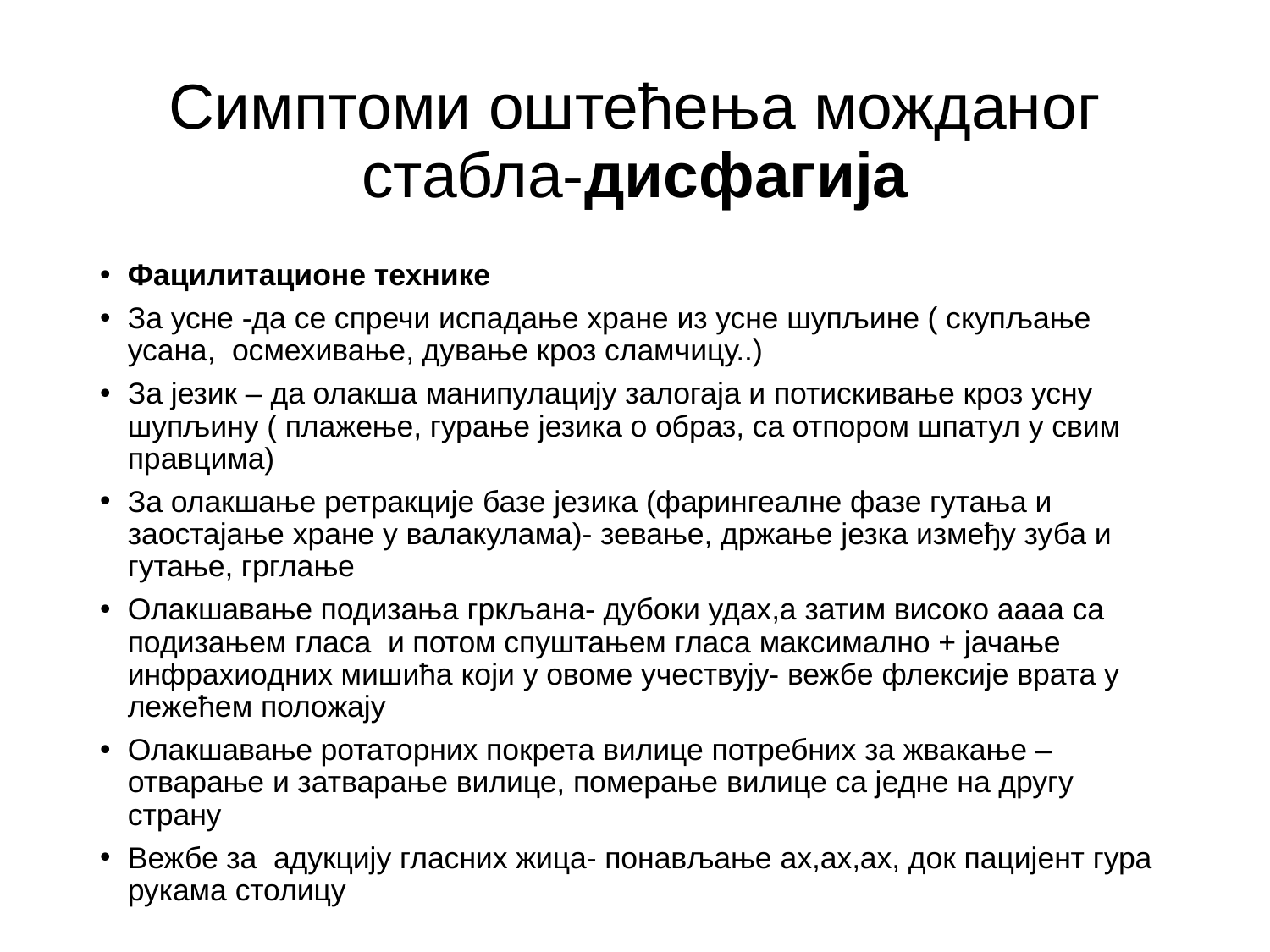

# Симптоми оштећења можданог стабла-дисфагија
Фацилитационе технике
За усне -да се спречи испадање хране из усне шупљине ( скупљање усана,  осмехивање, дување кроз сламчицу..)
За језик – да олакша манипулацију залогаја и потискивање кроз усну шупљину ( плажење, гурање језика о образ, са отпором шпатул у свим правцима)
За олакшање ретракције базе језика (фарингеалне фазе гутања и заостајање хране у валакулама)- зевање, држање језка између зуба и гутање, грглање
Олакшавање подизања гркљана- дубоки удах,а затим високо аааа са подизањем гласа  и потом спуштањем гласа максимално + јачање инфрахиодних мишића који у овоме учествују- вежбе флексије врата у лежећем положају
Олакшавање ротаторних покрета вилице потребних за жвакање – отварање и затварање вилице, померање вилице са једне на другу страну
Вежбе за  адукцију гласних жица- понављање ах,ах,ах, док пацијент гура рукама столицу